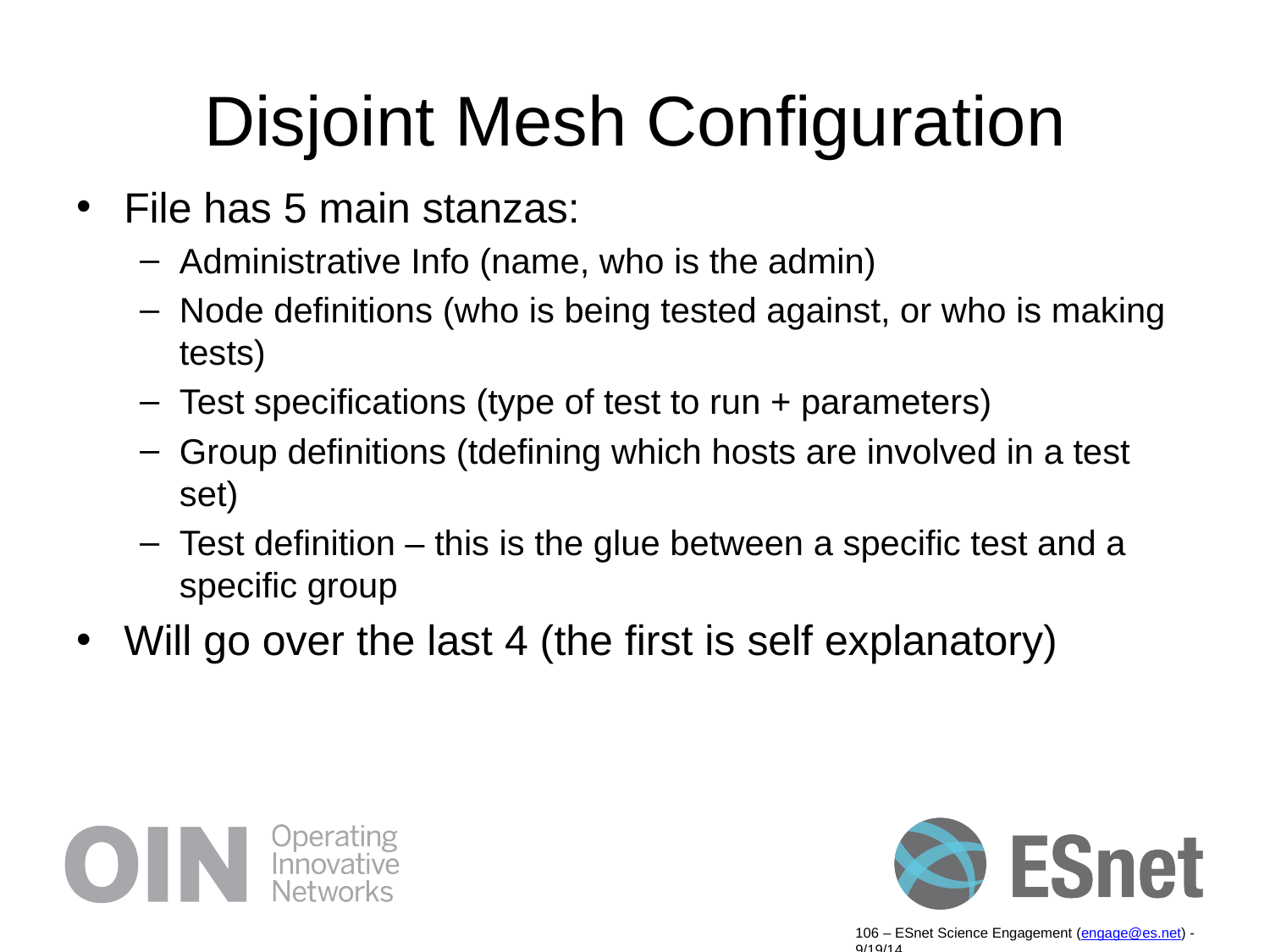

# Disjoint Mesh Configuration
File has 5 main stanzas:
Administrative Info (name, who is the admin)
Node definitions (who is being tested against, or who is making tests)
Test specifications (type of test to run + parameters)
Group definitions (tdefining which hosts are involved in a test set)
Test definition – this is the glue between a specific test and a specific group
Will go over the last 4 (the first is self explanatory)

106 – ESnet Science Engagement (engage@es.net) - 9/19/14